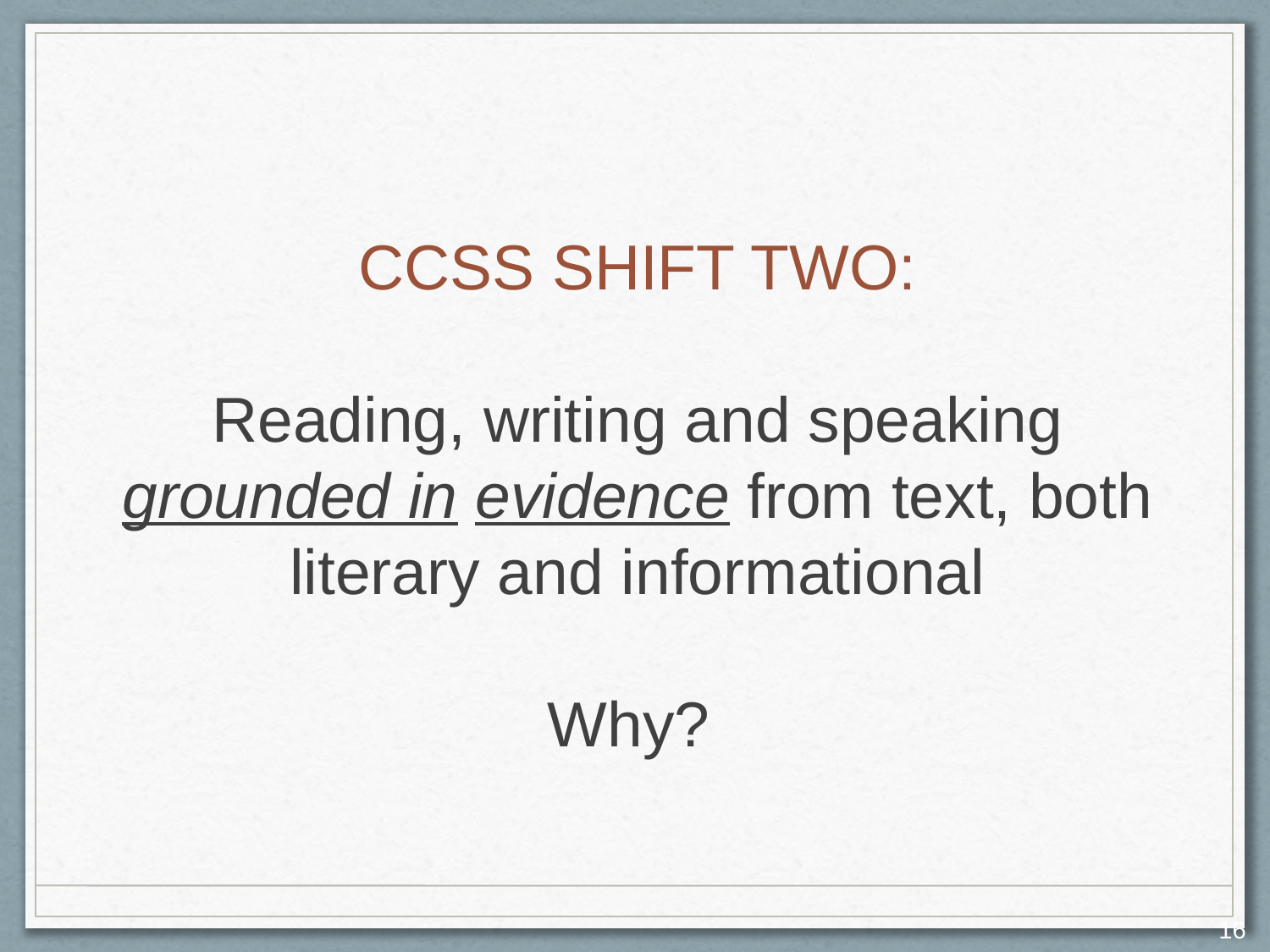

CCSS SHIFT TWO:
Reading, writing and speaking grounded in evidence from text, both literary and informational
Why?
16